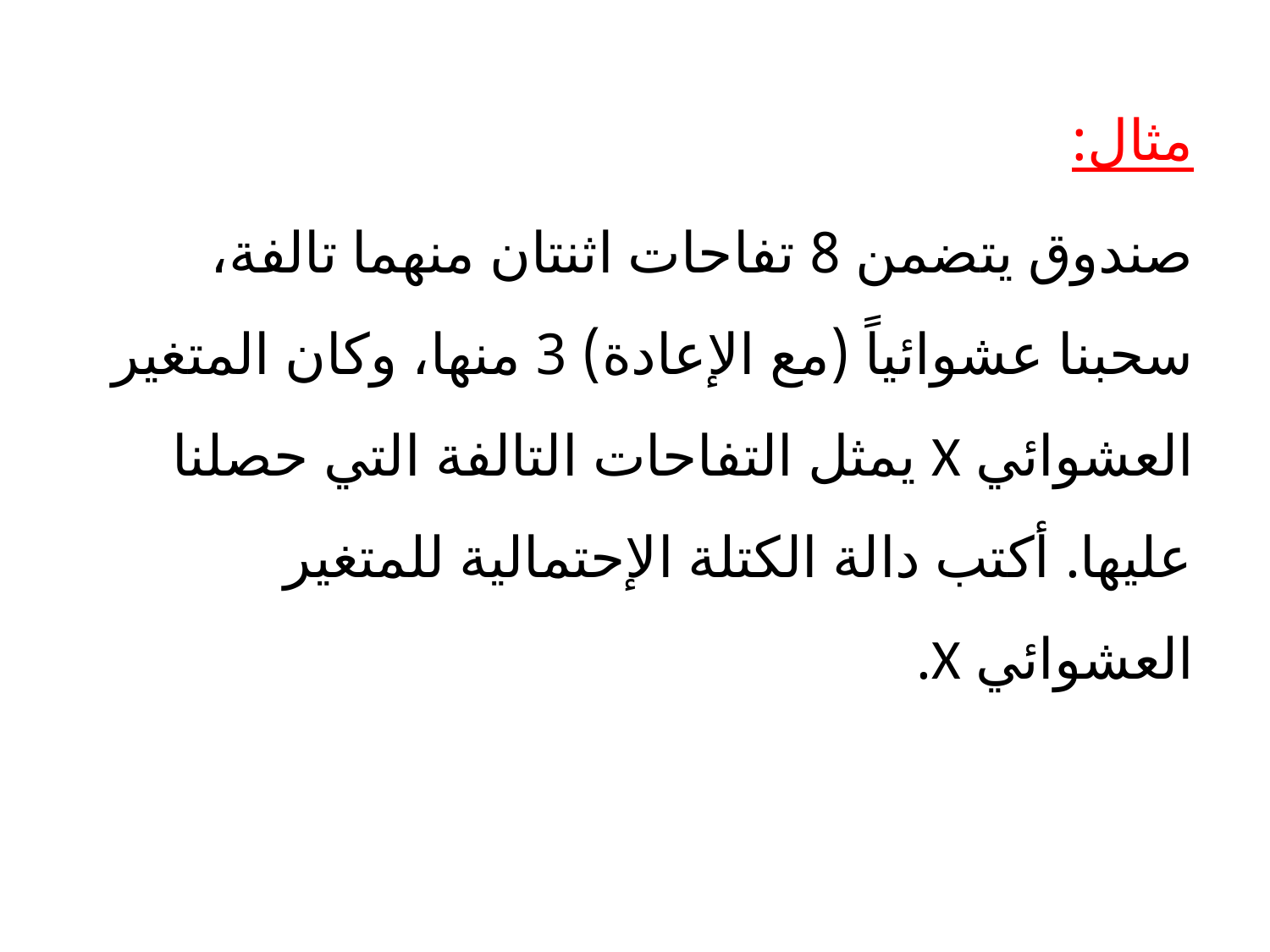

مثال:
صندوق يتضمن 8 تفاحات اثنتان منهما تالفة، سحبنا عشوائياً (مع الإعادة) 3 منها، وكان المتغير العشوائي X يمثل التفاحات التالفة التي حصلنا عليها. أكتب دالة الكتلة الإحتمالية للمتغير العشوائي X.